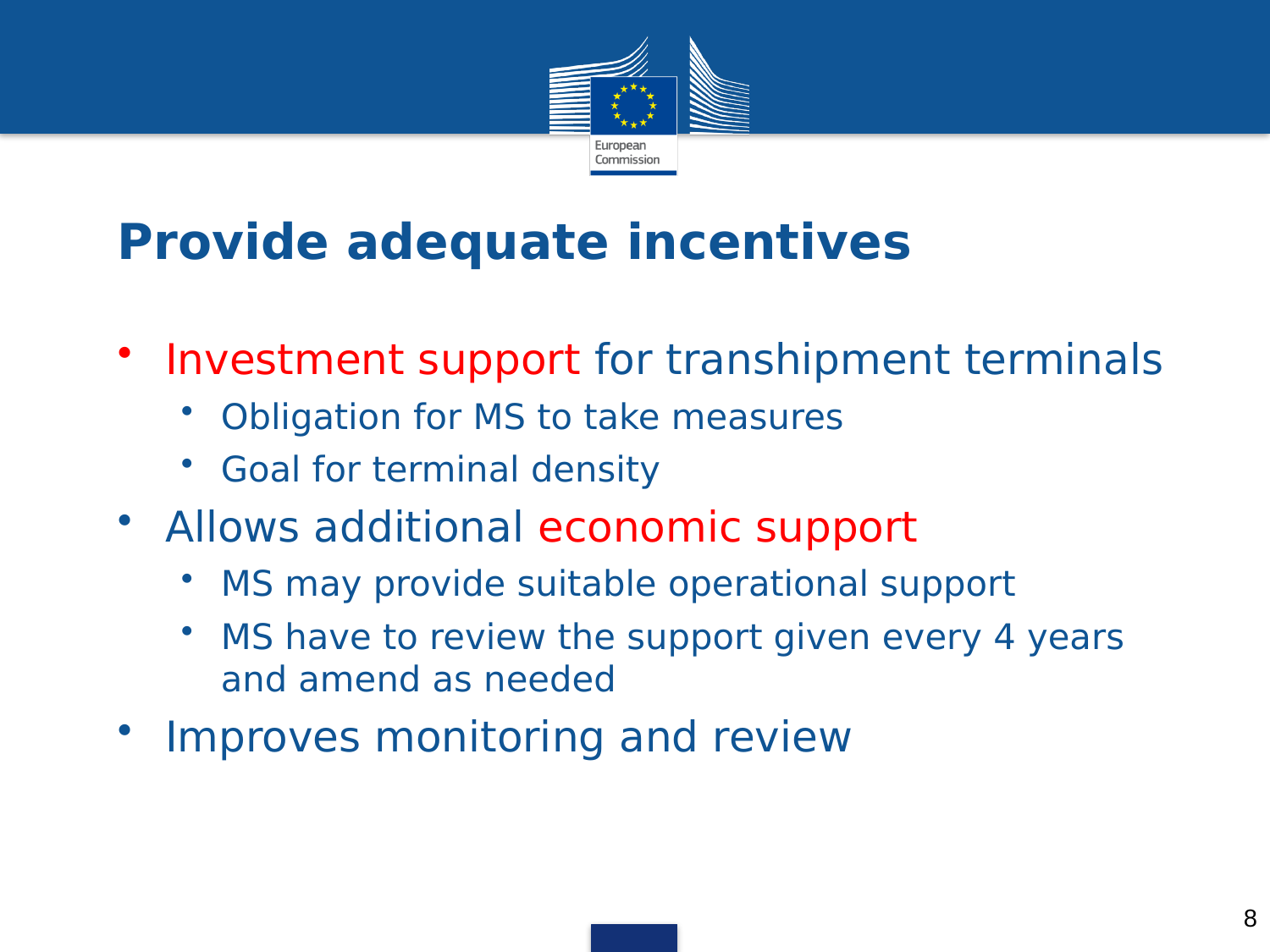

# Provide adequate incentives
Investment support for transhipment terminals
Obligation for MS to take measures
Goal for terminal density
Allows additional economic support
MS may provide suitable operational support
MS have to review the support given every 4 years and amend as needed
Improves monitoring and review
8